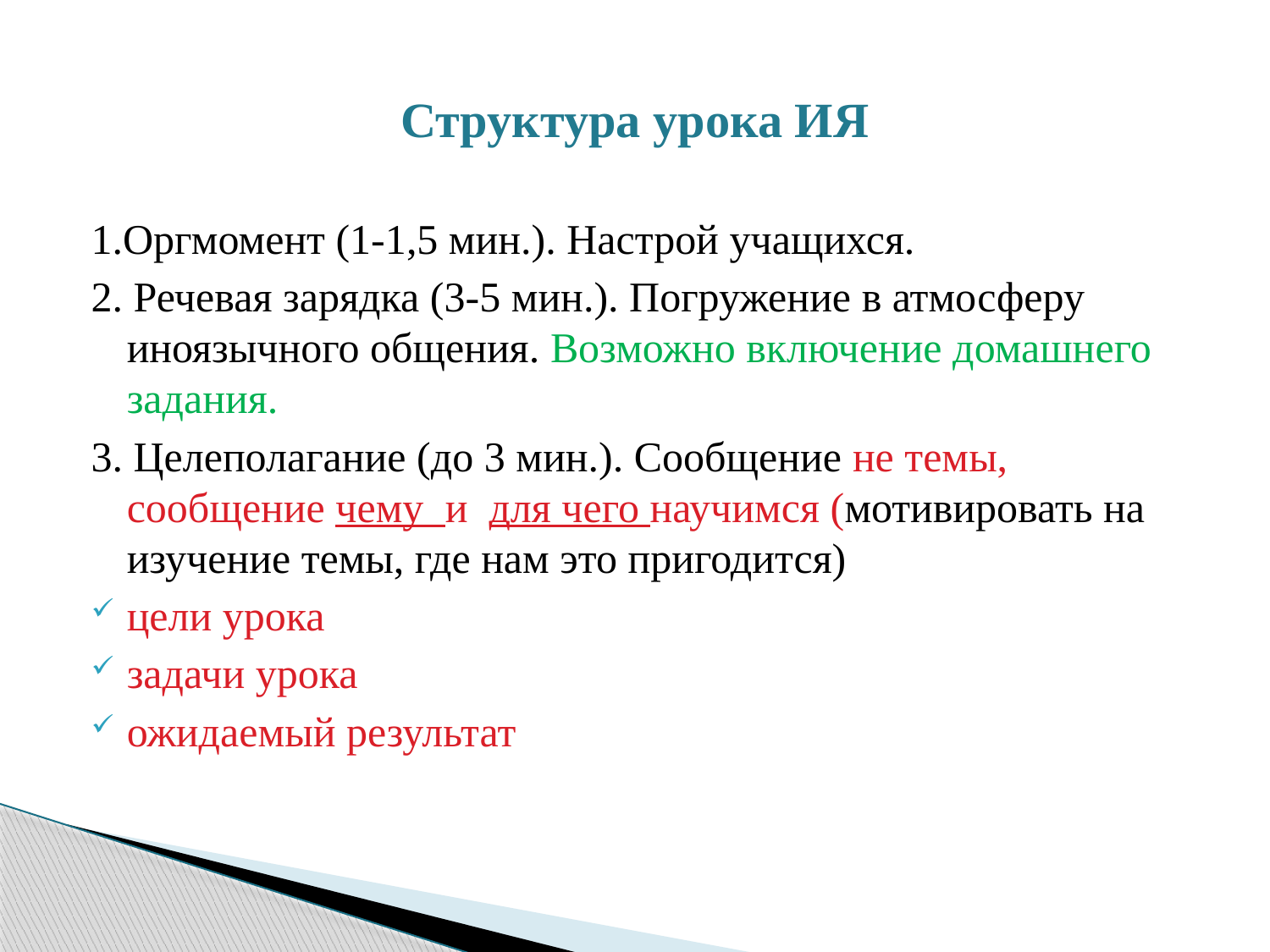

# Структура урока ИЯ
1.Оргмомент (1-1,5 мин.). Настрой учащихся.
2. Речевая зарядка (3-5 мин.). Погружение в атмосферу иноязычного общения. Возможно включение домашнего задания.
3. Целеполагание (до 3 мин.). Сообщение не темы, сообщение чему  и  для чего научимся (мотивировать на изучение темы, где нам это пригодится)
цели урока
задачи урока
ожидаемый результат